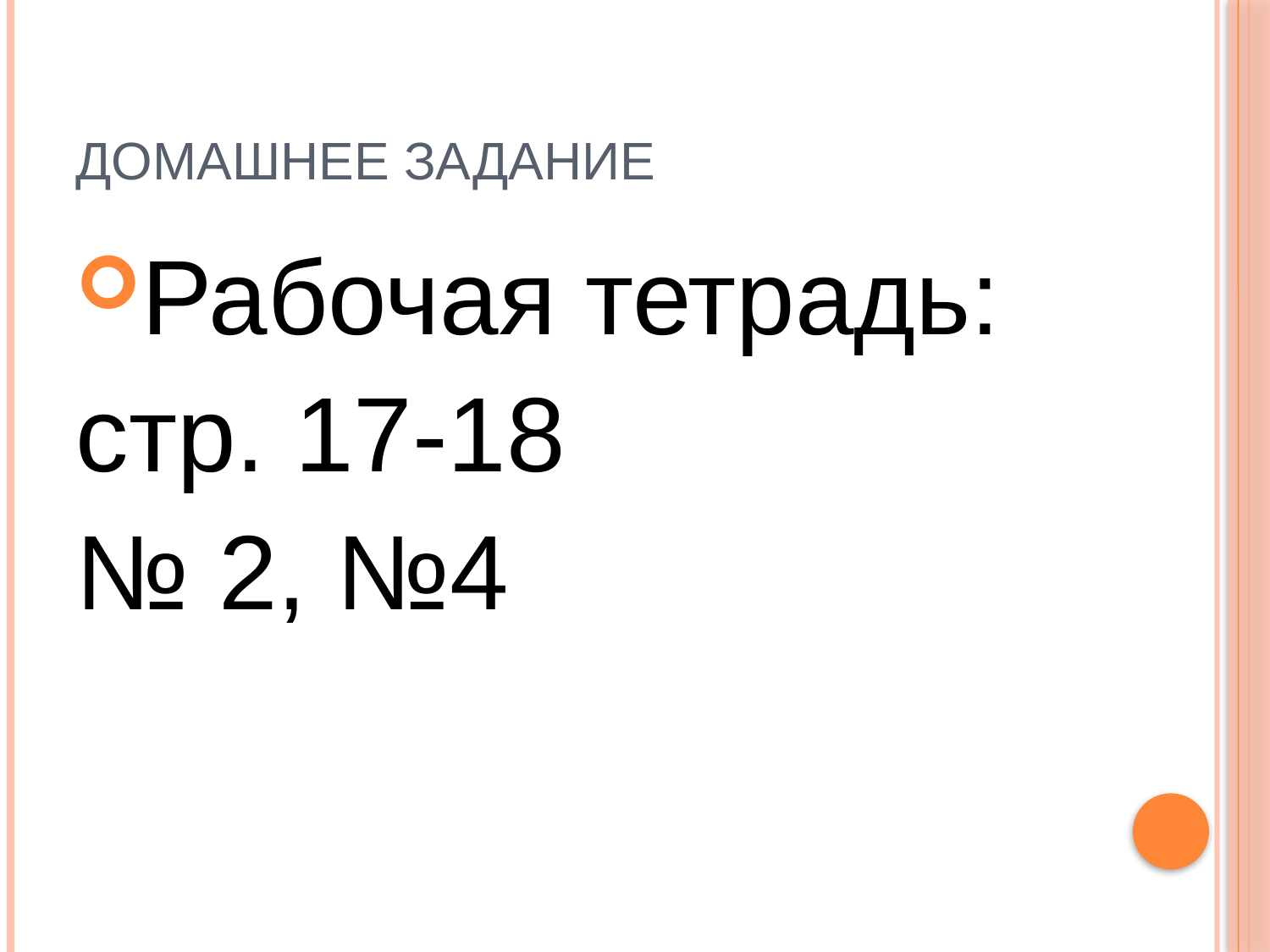

# Домашнее задание
Рабочая тетрадь:
стр. 17-18
№ 2, №4